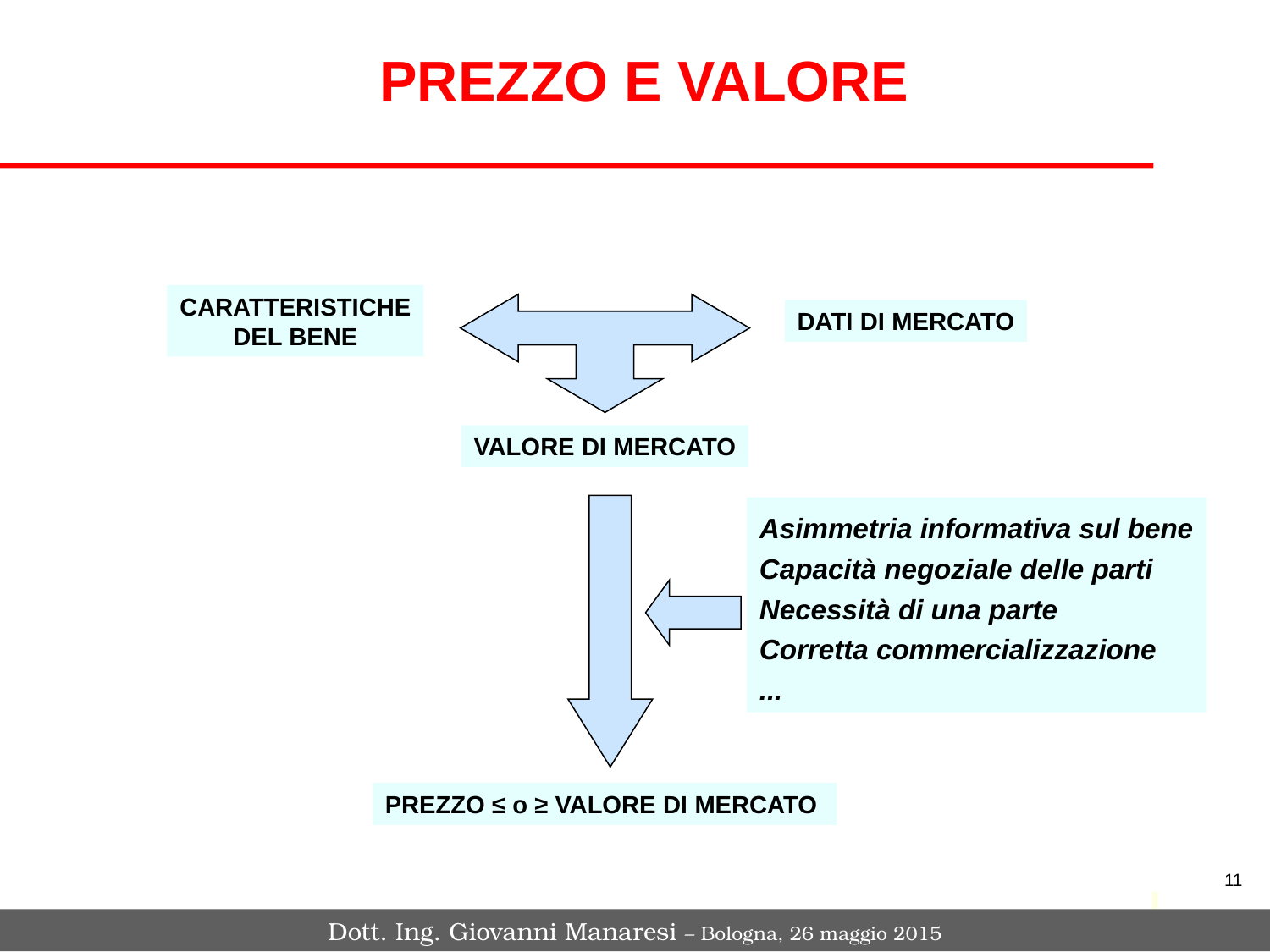

# PREZZO E VALORE
CARATTERISTICHE
DEL BENE

DATI DI MERCATO
VALORE DI MERCATO

Asimmetria informativa sul bene
Capacità negoziale delle parti
Necessità di una parte
Corretta commercializzazione
...

PREZZO ≤ o ≥ VALORE DI MERCATO
11